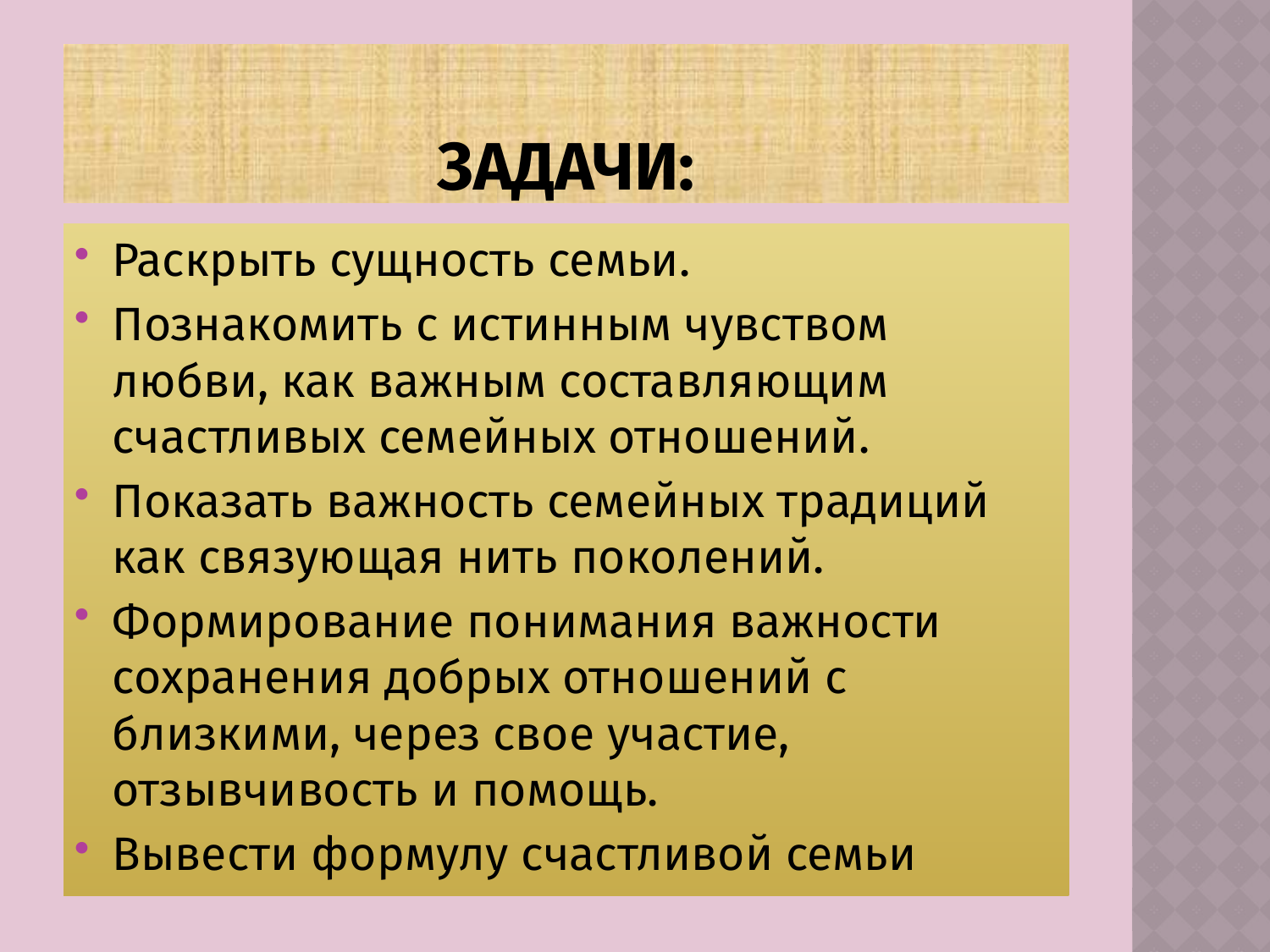

# Задачи:
Раскрыть сущность семьи.
Познакомить с истинным чувством любви, как важным составляющим счастливых семейных отношений.
Показать важность семейных традиций как связующая нить поколений.
Формирование понимания важности сохранения добрых отношений с близкими, через свое участие, отзывчивость и помощь.
Вывести формулу счастливой семьи